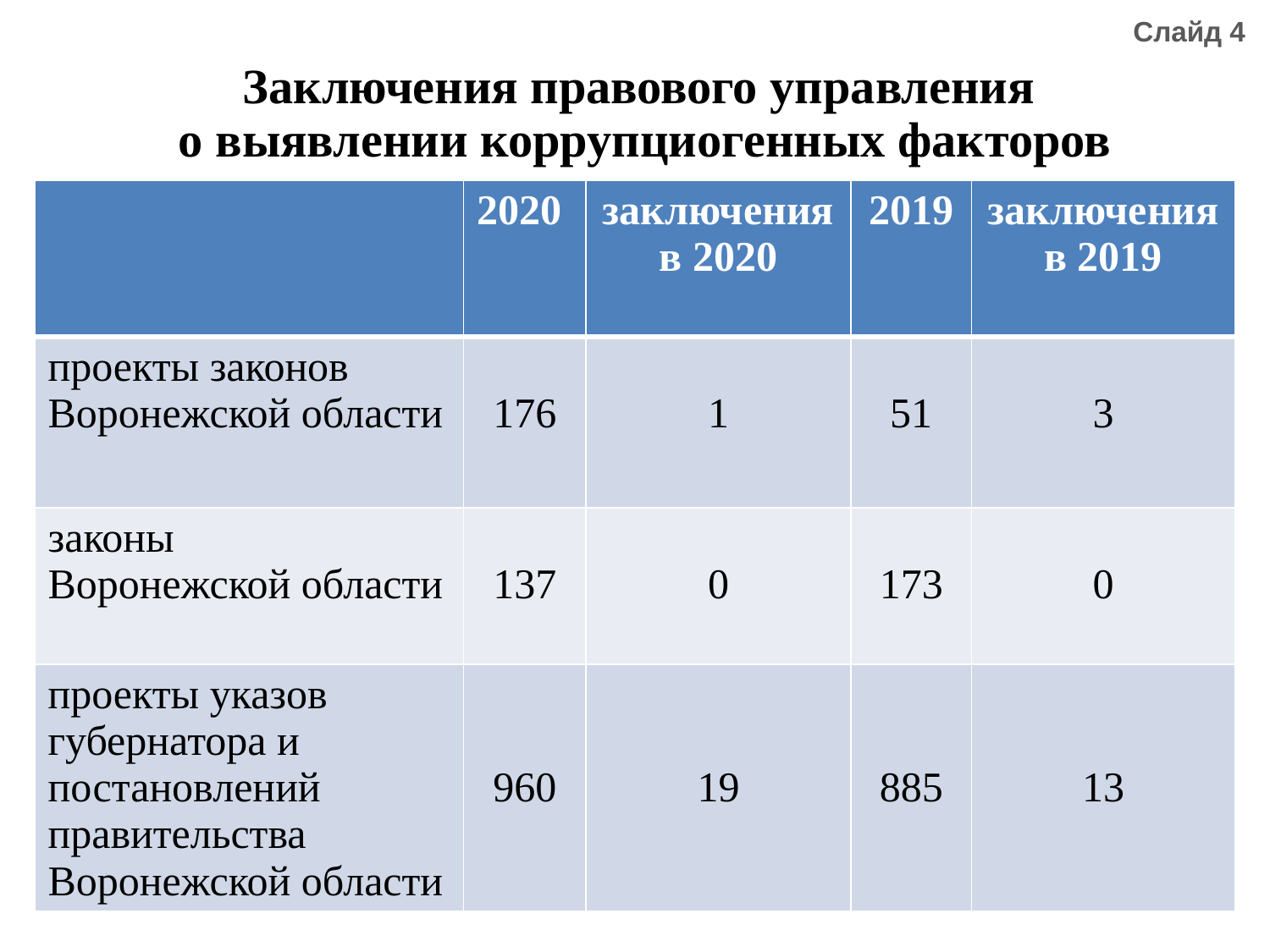

Слайд 4
Заключения правового управления
о выявлении коррупциогенных факторов
|  | 2020 | заключения в 2020 | 2019 | заключения в 2019 |
| --- | --- | --- | --- | --- |
| проекты законов Воронежской области | 176 | 1 | 51 | 3 |
| законы Воронежской области | 137 | 0 | 173 | 0 |
| проекты указов губернатора и постановлений правительства Воронежской области | 960 | 19 | 885 | 13 |